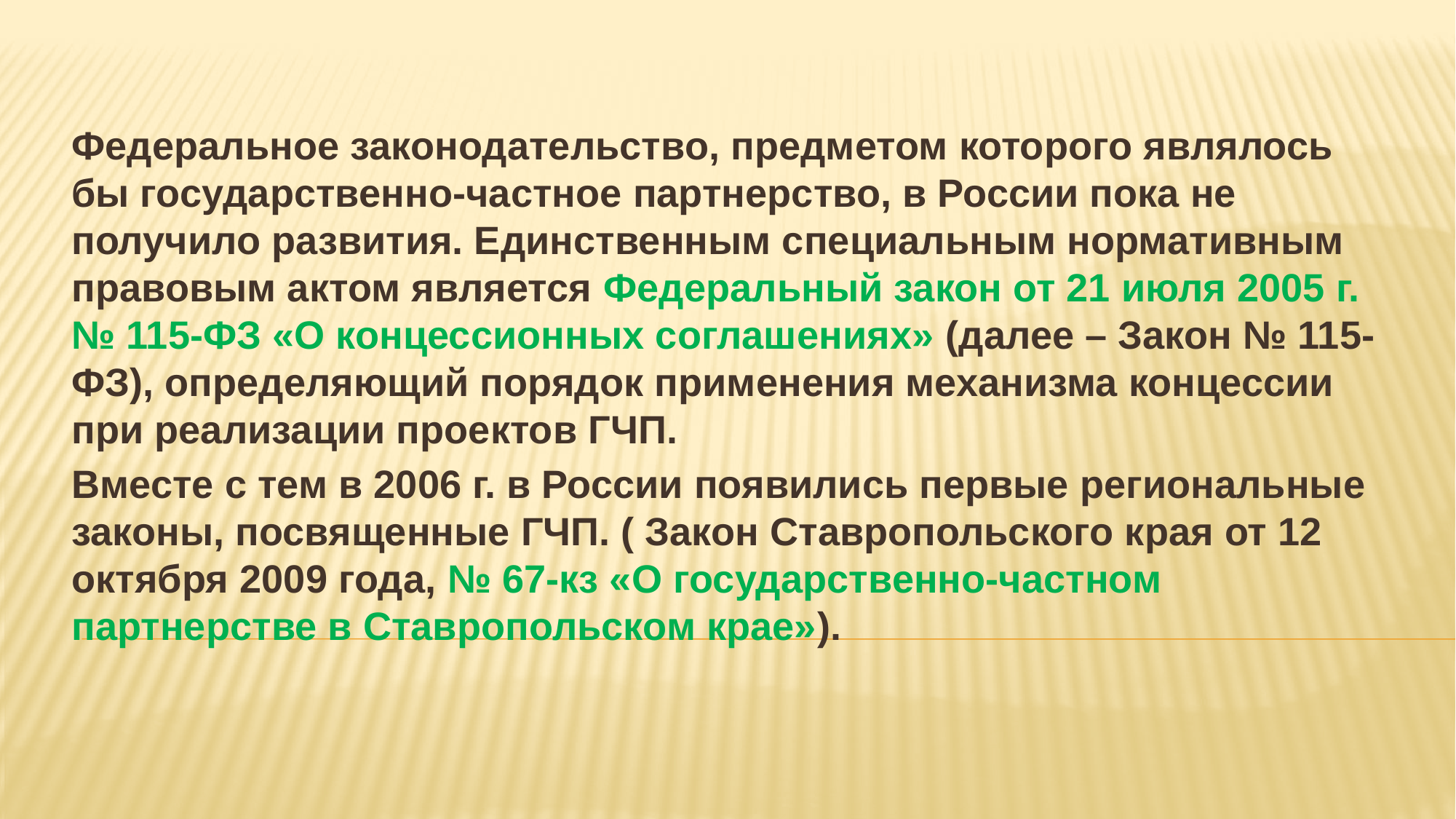

Федеральное законодательство, предметом которого являлось бы государственно-частное партнерство, в России пока не получило развития. Единственным специальным нормативным правовым актом является Федеральный закон от 21 июля 2005 г. № 115-ФЗ «О концессионных соглашениях» (далее – Закон № 115-ФЗ), определяющий порядок применения механизма концессии при реализации проектов ГЧП.
Вместе с тем в 2006 г. в России появились первые региональные законы, посвященные ГЧП. ( Закон Ставропольского края от 12 октября 2009 года, № 67-кз «О государственно-частном партнерстве в Ставропольском крае»).